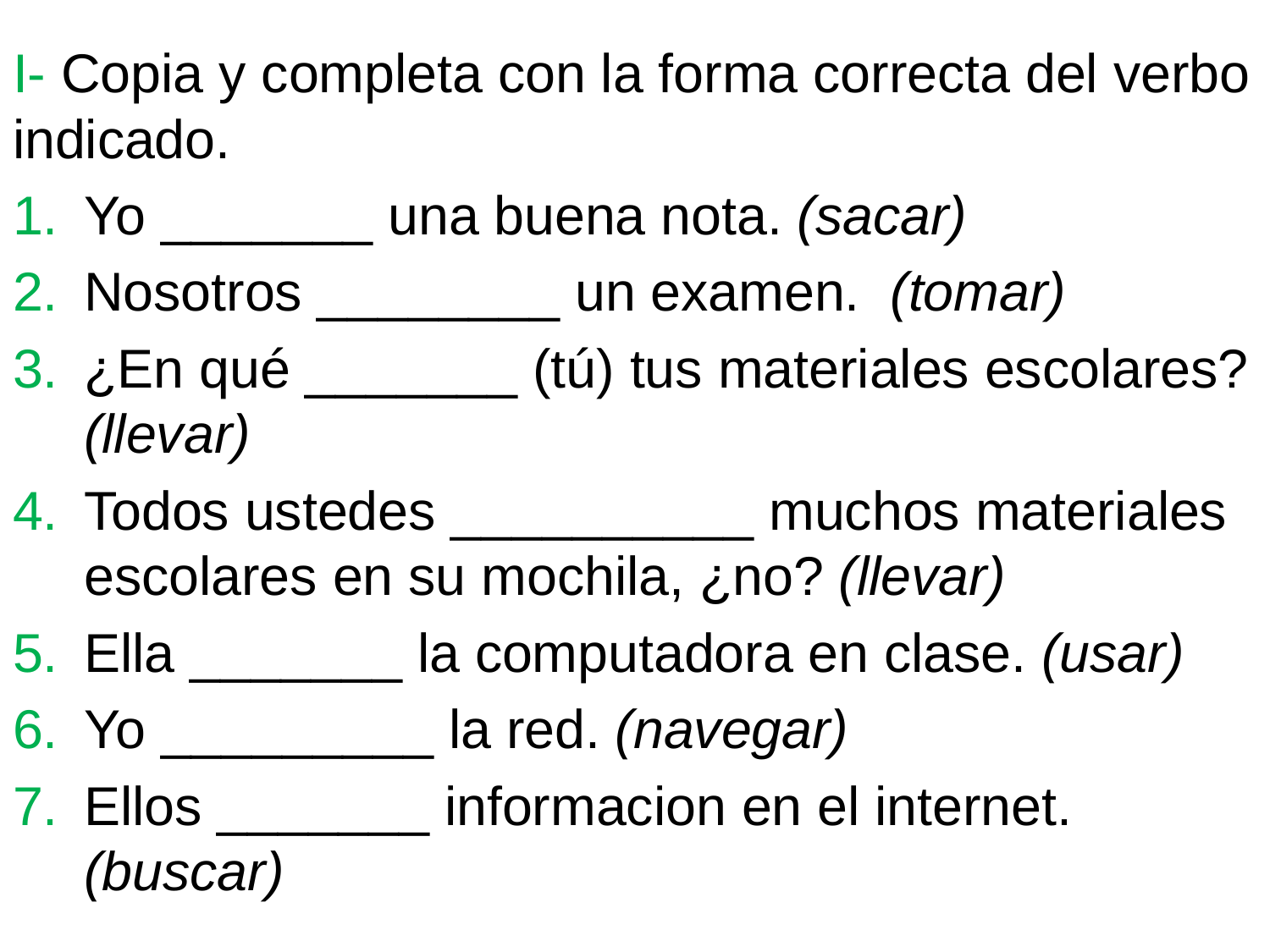

I- Copia y completa con la forma correcta del verbo indicado.
Yo _______ una buena nota. (sacar)
Nosotros ________ un examen.  (tomar)
¿En qué _______ (tú) tus materiales escolares? (llevar)
Todos ustedes __________ muchos materiales escolares en su mochila, ¿no? (llevar)
Ella _______ la computadora en clase. (usar)
Yo _________ la red. (navegar)
Ellos _______ informacion en el internet. (buscar)